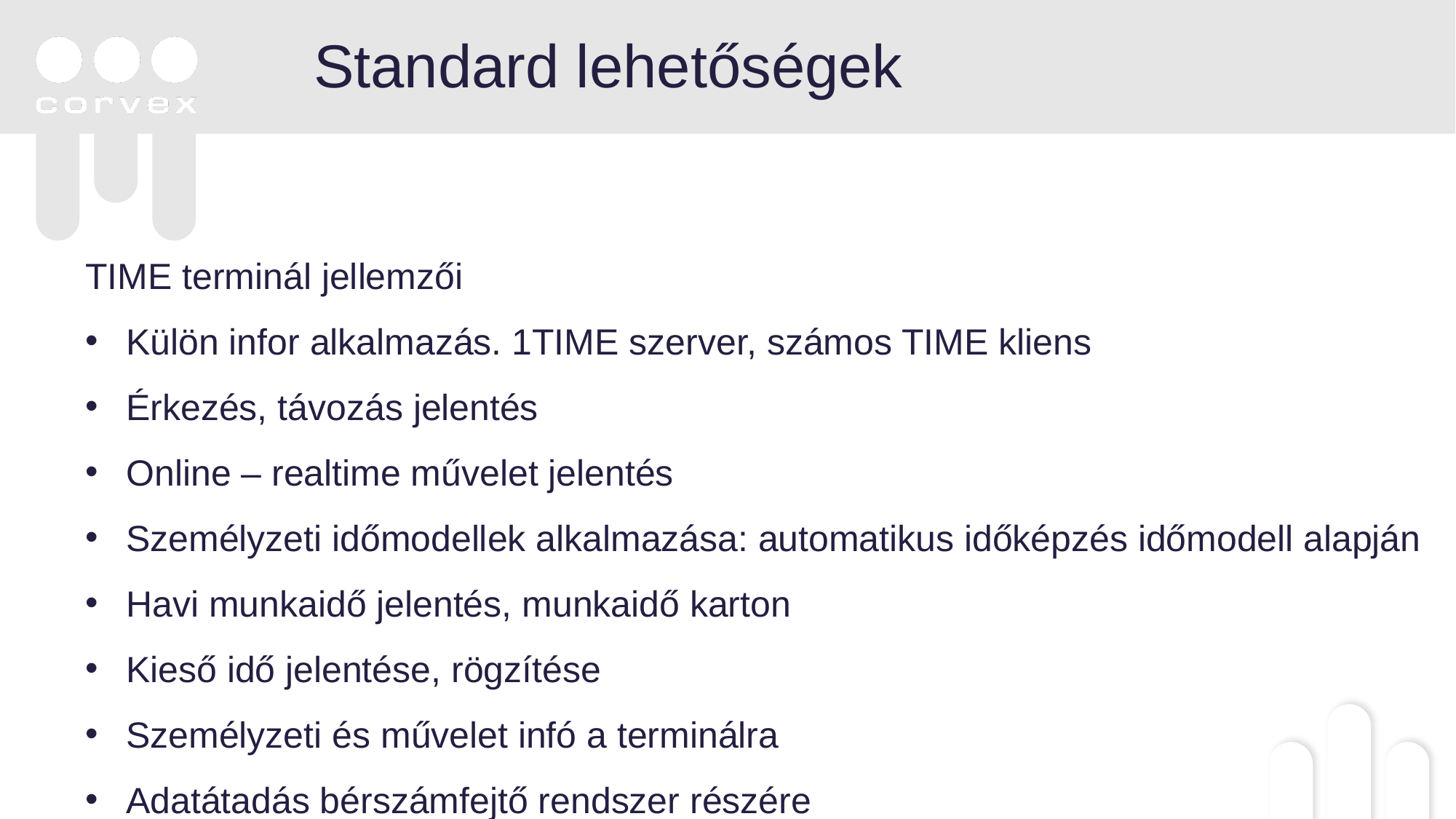

Standard lehetőségek
TIME terminál jellemzői
Külön infor alkalmazás. 1TIME szerver, számos TIME kliens
Érkezés, távozás jelentés
Online – realtime művelet jelentés
Személyzeti időmodellek alkalmazása: automatikus időképzés időmodell alapján
Havi munkaidő jelentés, munkaidő karton
Kieső idő jelentése, rögzítése
Személyzeti és művelet infó a terminálra
Adatátadás bérszámfejtő rendszer részére